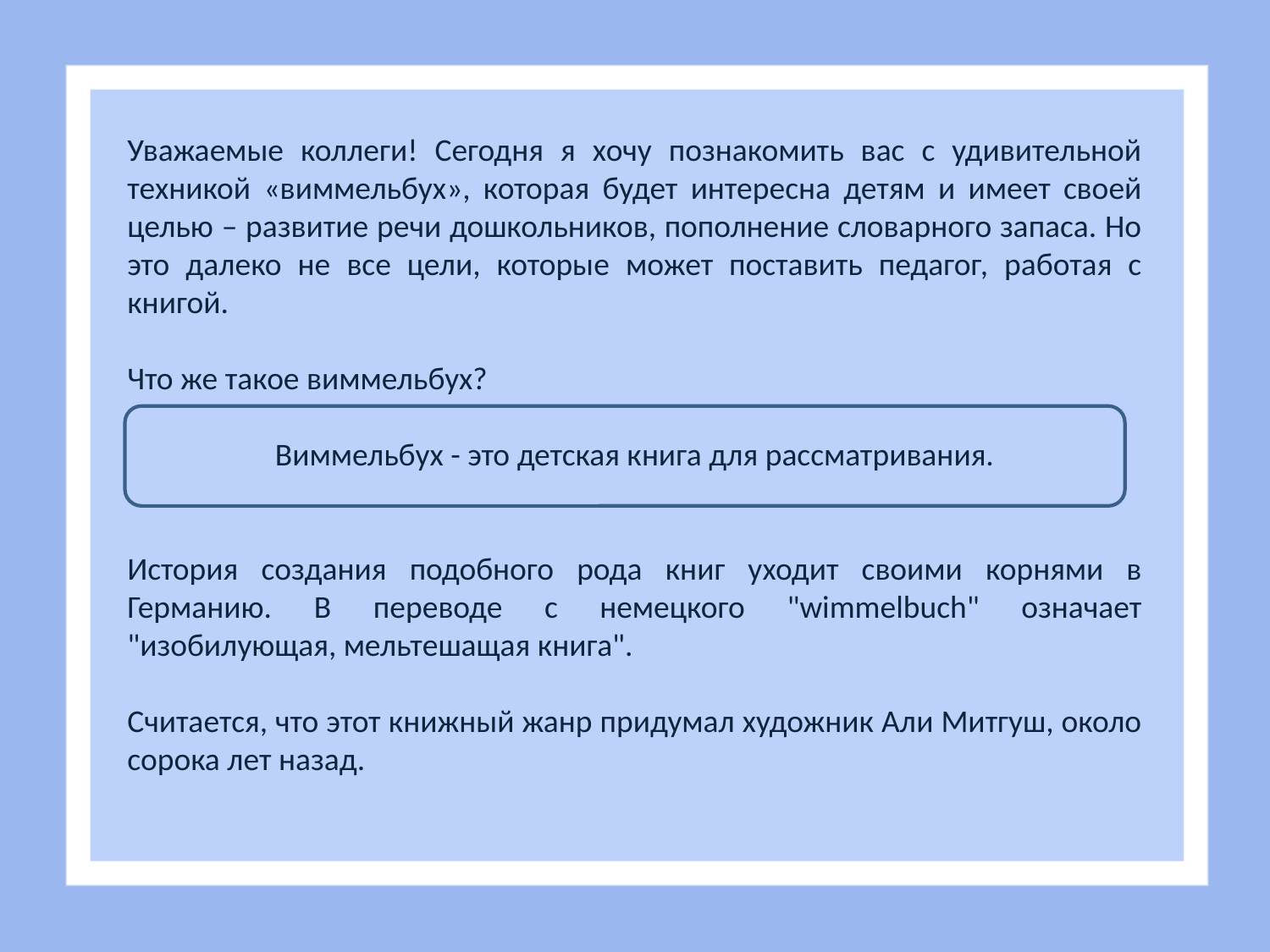

Уважаемые коллеги! Сегодня я хочу познакомить вас с удивительной техникой «виммельбух», которая будет интересна детям и имеет своей целью – развитие речи дошкольников, пополнение словарного запаса. Но это далеко не все цели, которые может поставить педагог, работая с книгой.

Что же такое виммельбух?

Виммельбух - это детская книга для рассматривания.

История создания подобного рода книг уходит своими корнями в Германию. В переводе с немецкого "wimmelbuch" означает "изобилующая, мельтешащая книга".

Считается, что этот книжный жанр придумал художник Али Митгуш, около сорока лет назад.